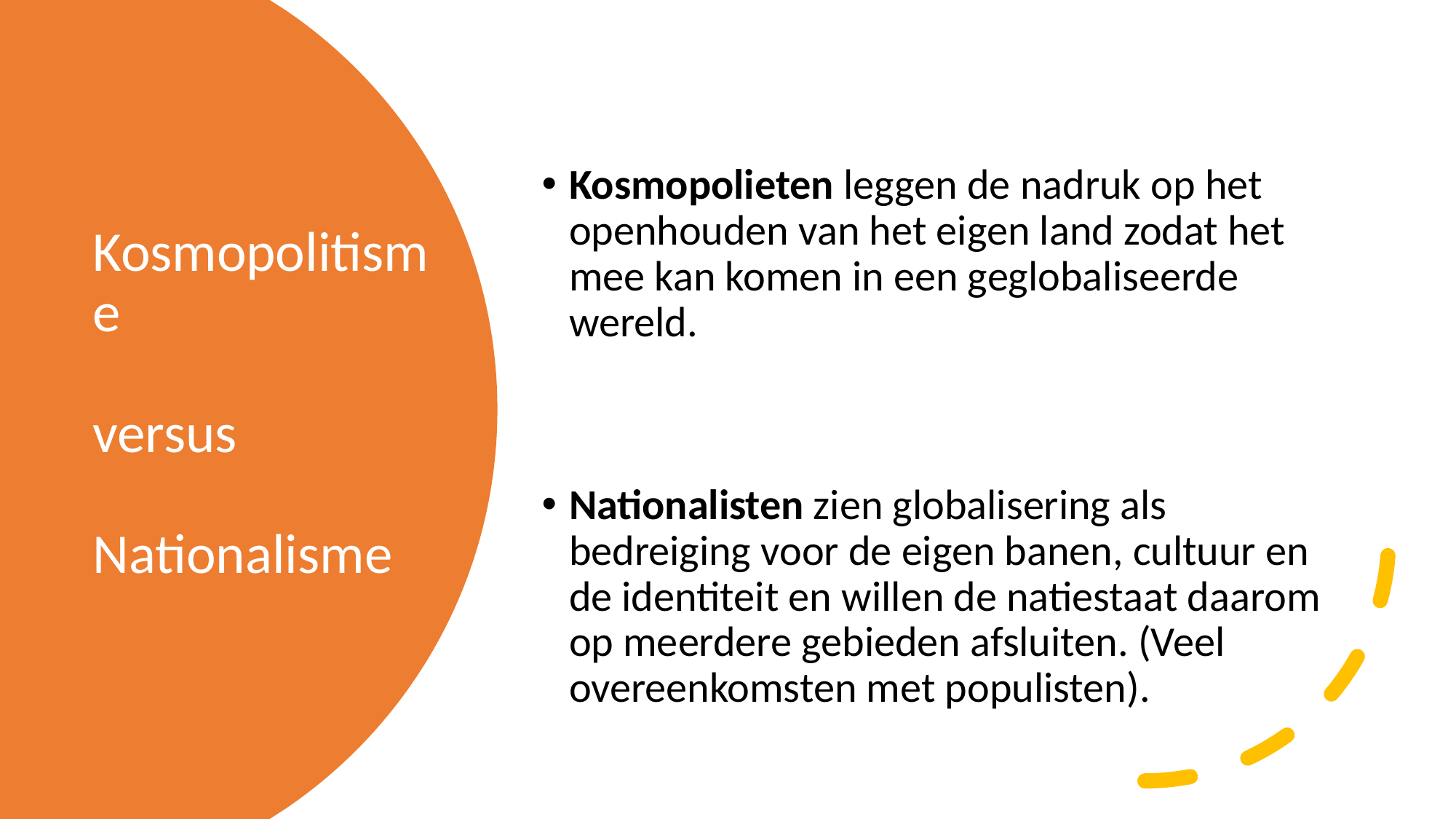

Kosmopolieten leggen de nadruk op het openhouden van het eigen land zodat het mee kan komen in een geglobaliseerde wereld.

Nationalisten zien globalisering als bedreiging voor de eigen banen, cultuur en de identiteit en willen de natiestaat daarom op meerdere gebieden afsluiten. (Veel overeenkomsten met populisten).
# Kosmopolitisme versus Nationalisme